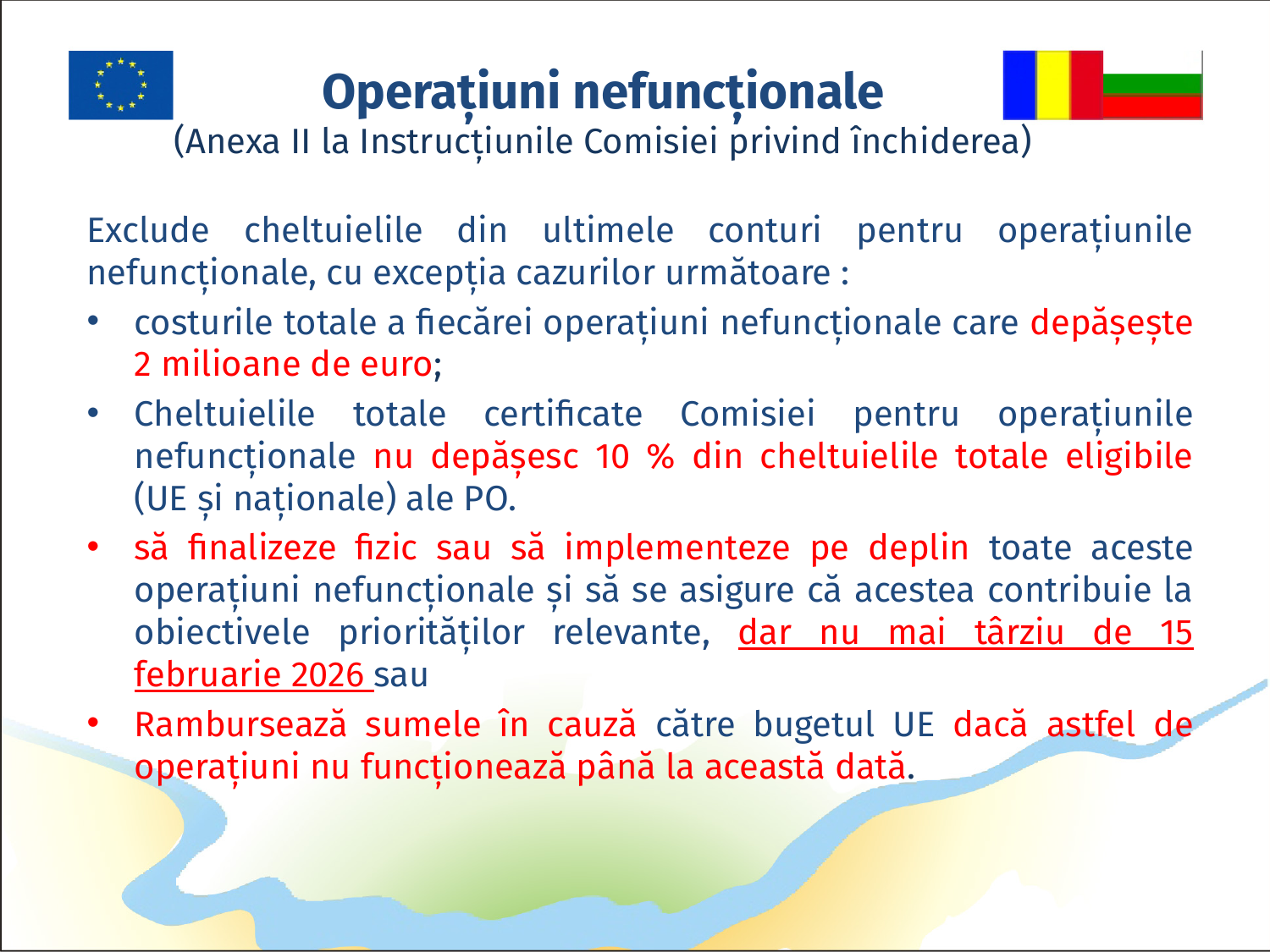

# Operațiuni nefuncționale (Anexa II la Instrucțiunile Comisiei privind închiderea)
Exclude cheltuielile din ultimele conturi pentru operațiunile nefuncționale, cu excepția cazurilor următoare :
costurile totale a fiecărei operațiuni nefuncționale care depășește 2 milioane de euro;
Cheltuielile totale certificate Comisiei pentru operațiunile nefuncționale nu depășesc 10 % din cheltuielile totale eligibile (UE și naționale) ale PO.
să finalizeze fizic sau să implementeze pe deplin toate aceste operațiuni nefuncționale și să se asigure că acestea contribuie la obiectivele priorităților relevante, dar nu mai târziu de 15 februarie 2026 sau
Rambursează sumele în cauză către bugetul UE dacă astfel de operațiuni nu funcționează până la această dată.